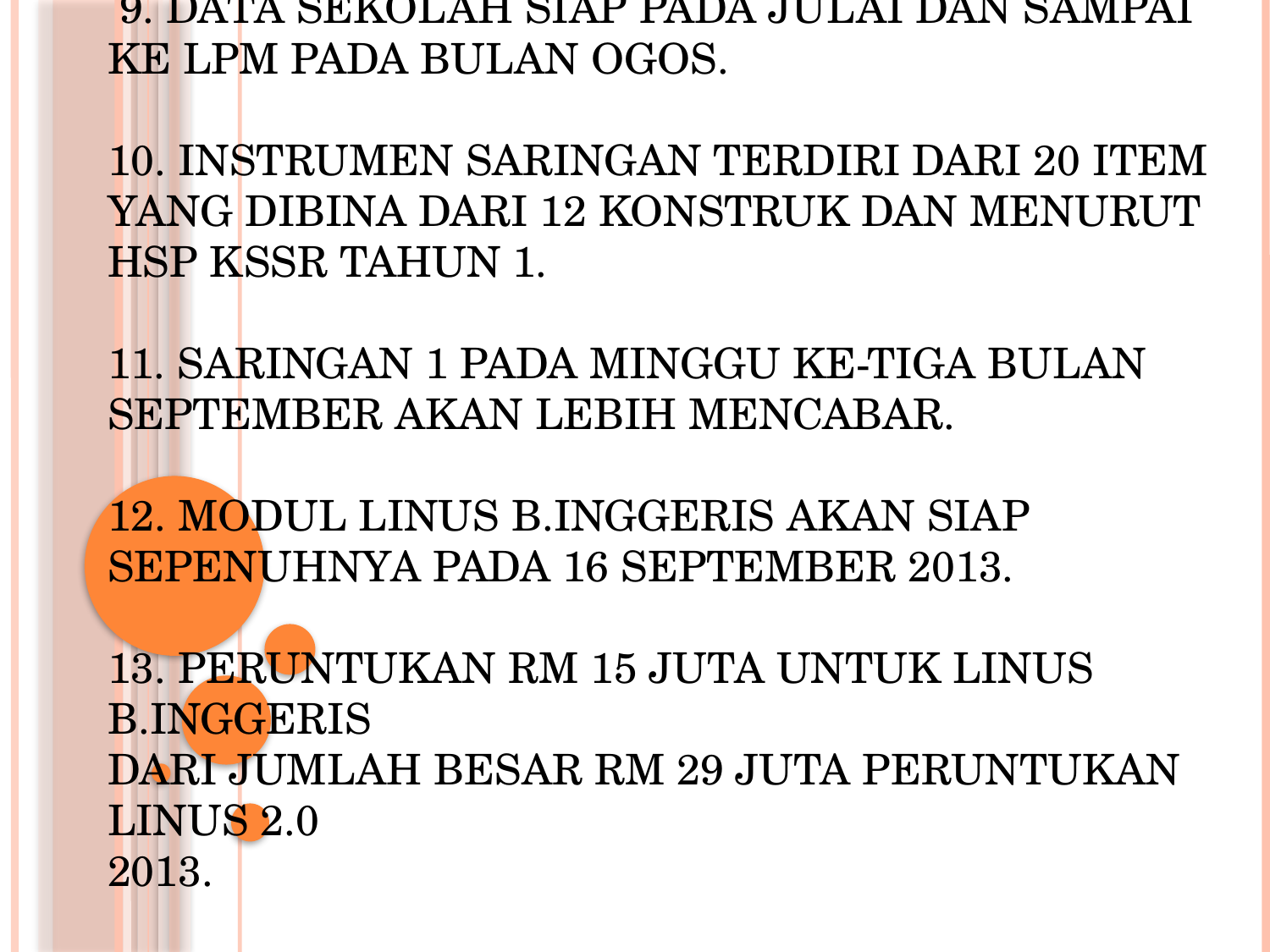

# 9. data sekolah siap pada julai dan sampai ke lpm pada bulan ogos. 10. instrumen saringan terdiri dari 20 item yang dibina dari 12 konstruk dan menurut hsp kssr tahun 1. 11. Saringan 1 pada minggu ke-tiga bulan september akan lebih mencabar. 12. Modul linus b.inggeris akan siap sepenuhnya pada 16 september 2013. 13. peruntukan rm 15 juta untuk linus b.inggeris dari jumlah besar rm 29 juta peruntukan linus 2.0 2013.